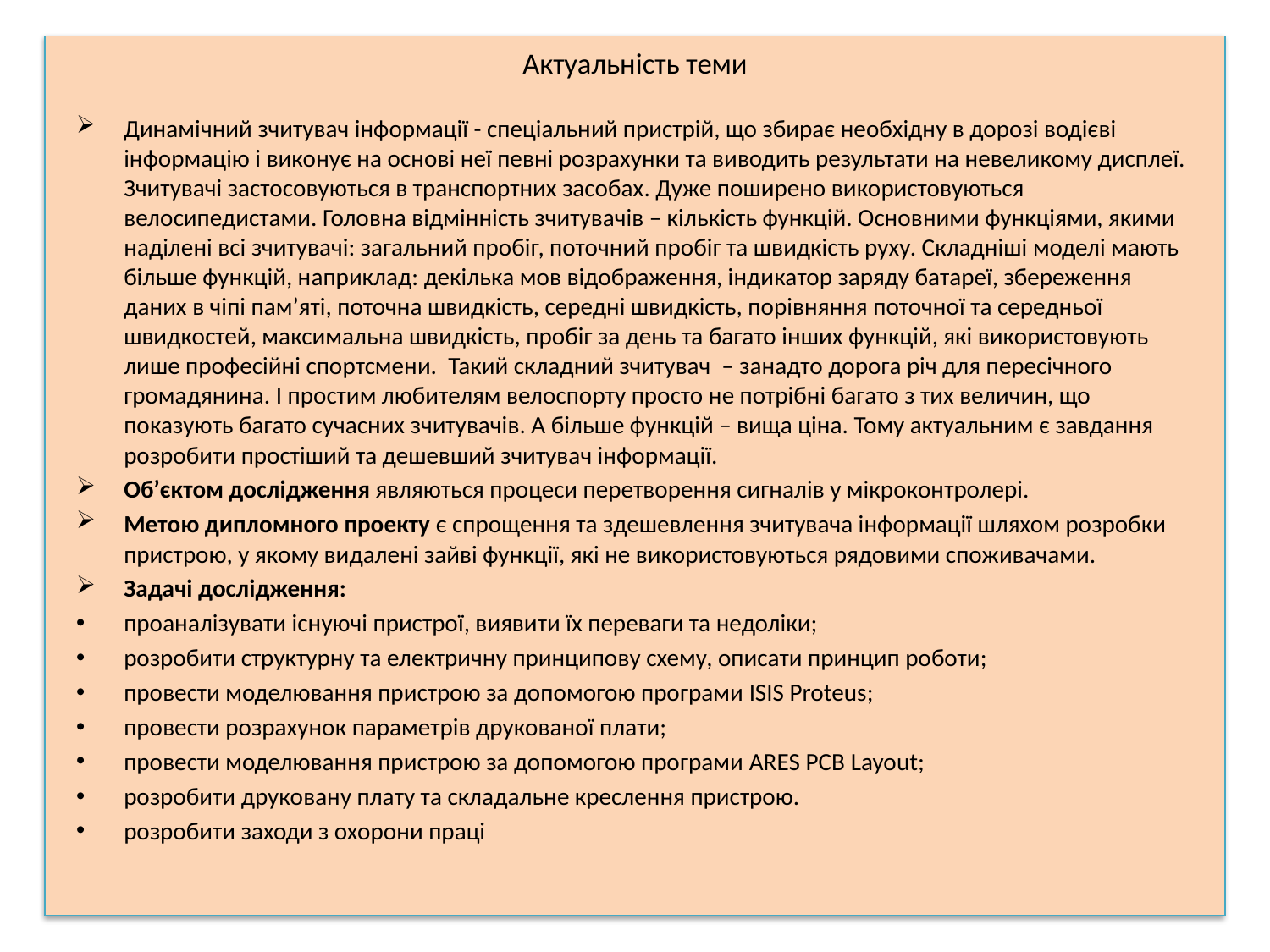

# Актуальність теми
Динамічний зчитувач інформації - спеціальний пристрій, що збирає необхідну в дорозі водієві інформацію і виконує на основі неї певні розрахунки та виводить результати на невеликому дисплеї. Зчитувачі застосовуються в транспортних засобах. Дуже поширено використовуються велосипедистами. Головна відмінність зчитувачів – кількість функцій. Основними функціями, якими наділені всі зчитувачі: загальний пробіг, поточний пробіг та швидкість руху. Складніші моделі мають більше функцій, наприклад: декілька мов відображення, індикатор заряду батареї, збереження даних в чіпі пам’яті, поточна швидкість, середні швидкість, порівняння поточної та середньої швидкостей, максимальна швидкість, пробіг за день та багато інших функцій, які використовують лише професійні спортсмени.  Такий складний зчитувач  – занадто дорога річ для пересічного громадянина. І простим любителям велоспорту просто не потрібні багато з тих величин, що показують багато сучасних зчитувачів. А більше функцій – вища ціна. Тому актуальним є завдання розробити простіший та дешевший зчитувач інформації.
Об’єктом дослідження являються процеси перетворення сигналів у мікроконтролері.
Метою дипломного проекту є спрощення та здешевлення зчитувача інформації шляхом розробки пристрою, у якому видалені зайві функції, які не використовуються рядовими споживачами.
Задачі дослідження:
проаналізувати існуючі пристрої, виявити їх переваги та недоліки;
розробити структурну та електричну принципову схему, описати принцип роботи;
провести моделювання пристрою за допомогою програми ISIS Proteus;
провести розрахунок параметрів друкованої плати;
провести моделювання пристрою за допомогою програми ARES PCB Layout;
розробити друковану плату та складальне креслення пристрою.
розробити заходи з охорони праці